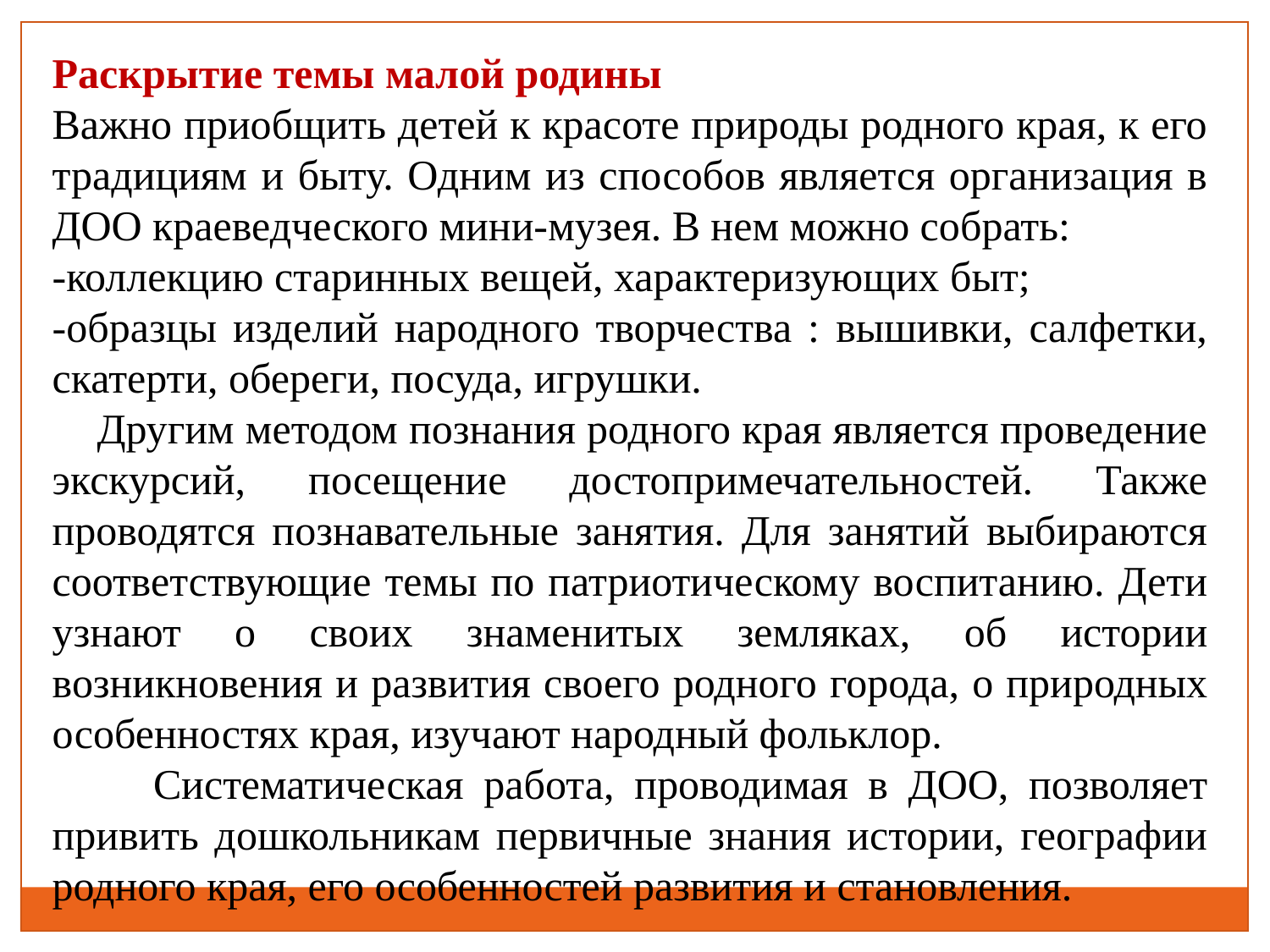

Раскрытие темы малой родины
Важно приобщить детей к красоте природы родного края, к его традициям и быту. Одним из способов является организация в ДОО краеведческого мини-музея. В нем можно собрать:
-коллекцию старинных вещей, характеризующих быт;
-образцы изделий народного творчества : вышивки, салфетки, скатерти, обереги, посуда, игрушки.
    Другим методом познания родного края является проведение экскурсий, посещение достопримечательностей. Также проводятся познавательные занятия. Для занятий выбираются соответствующие темы по патриотическому воспитанию. Дети узнают о своих знаменитых земляках, об истории возникновения и развития своего родного города, о природных особенностях края, изучают народный фольклор.
     Систематическая работа, проводимая в ДОО, позволяет привить дошкольникам первичные знания истории, географии родного края, его особенностей развития и становления.